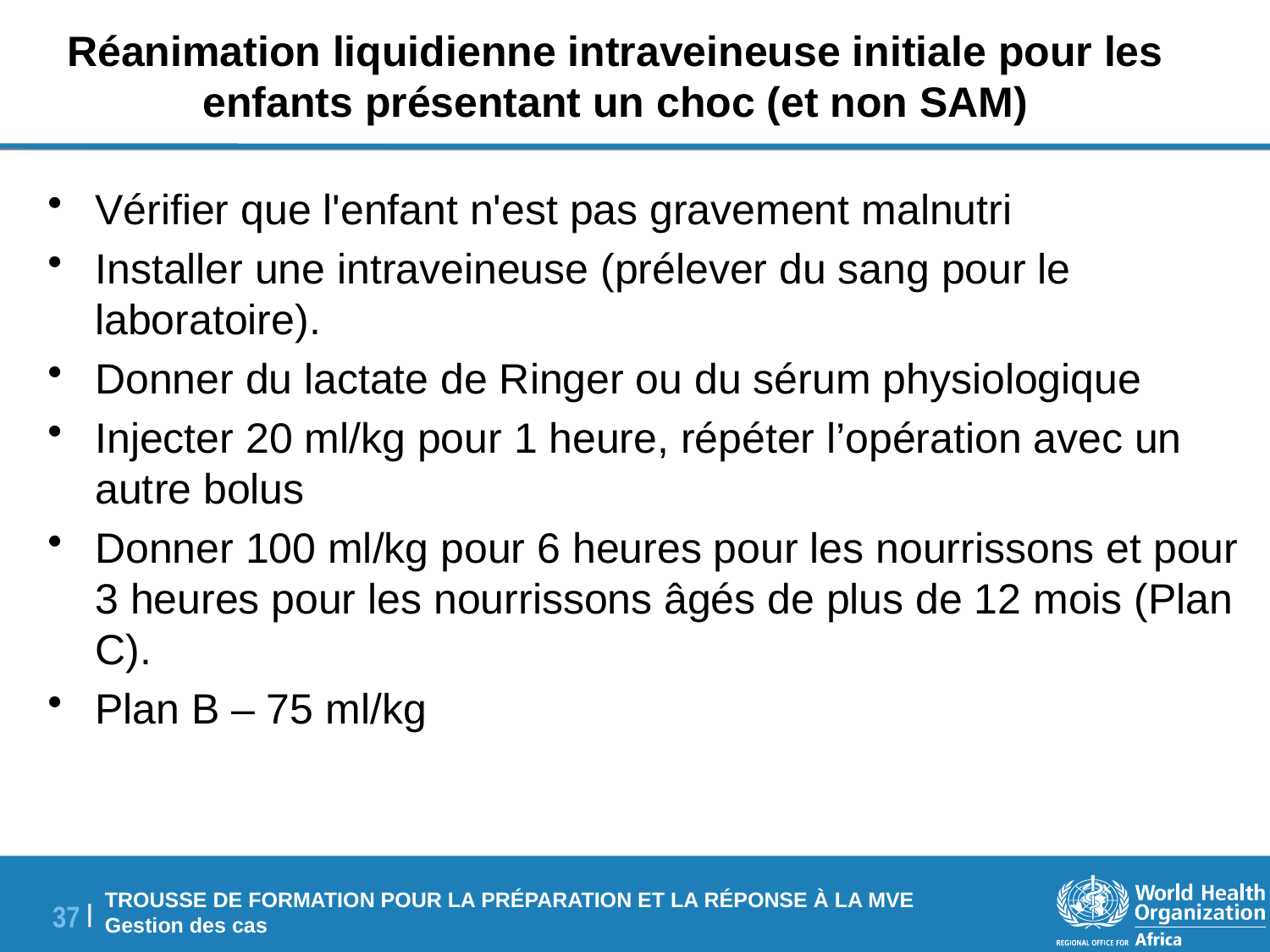

# Réanimation liquidienne intraveineuse initiale pour les enfants présentant un choc (et non SAM)
Vérifier que l'enfant n'est pas gravement malnutri
Installer une intraveineuse (prélever du sang pour le laboratoire).
Donner du lactate de Ringer ou du sérum physiologique
Injecter 20 ml/kg pour 1 heure, répéter l’opération avec un autre bolus
Donner 100 ml/kg pour 6 heures pour les nourrissons et pour 3 heures pour les nourrissons âgés de plus de 12 mois (Plan C).
Plan B – 75 ml/kg